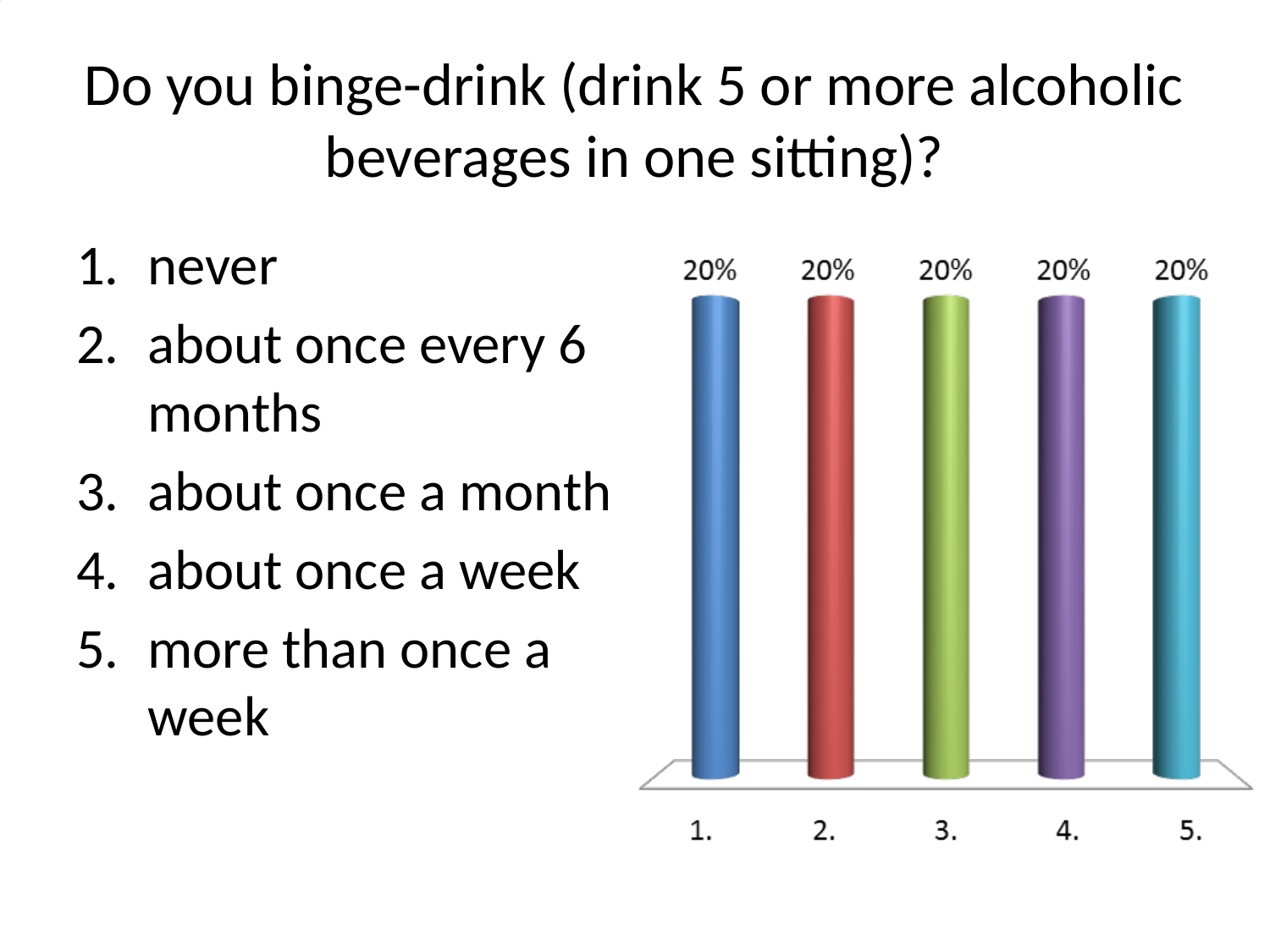

# Do you binge-drink (drink 5 or more alcoholic beverages in one sitting)?
never
about once every 6 months
about once a month
about once a week
more than once a week